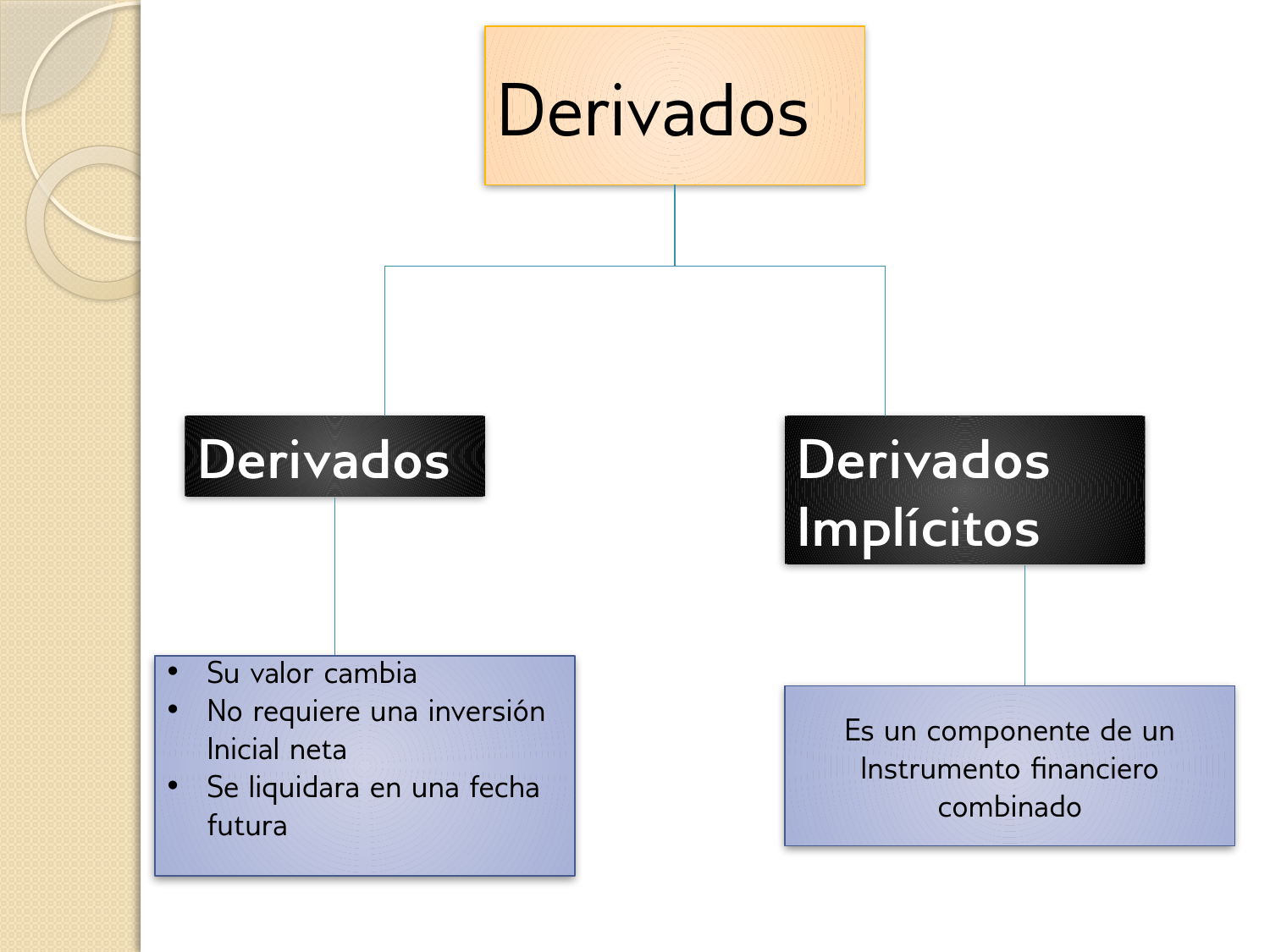

# Derivados
Derivados
Derivados Implícitos
Su valor cambia
No requiere una inversión Inicial neta
Se liquidara en una fecha futura

Es un componente de un Instrumento financiero combinado